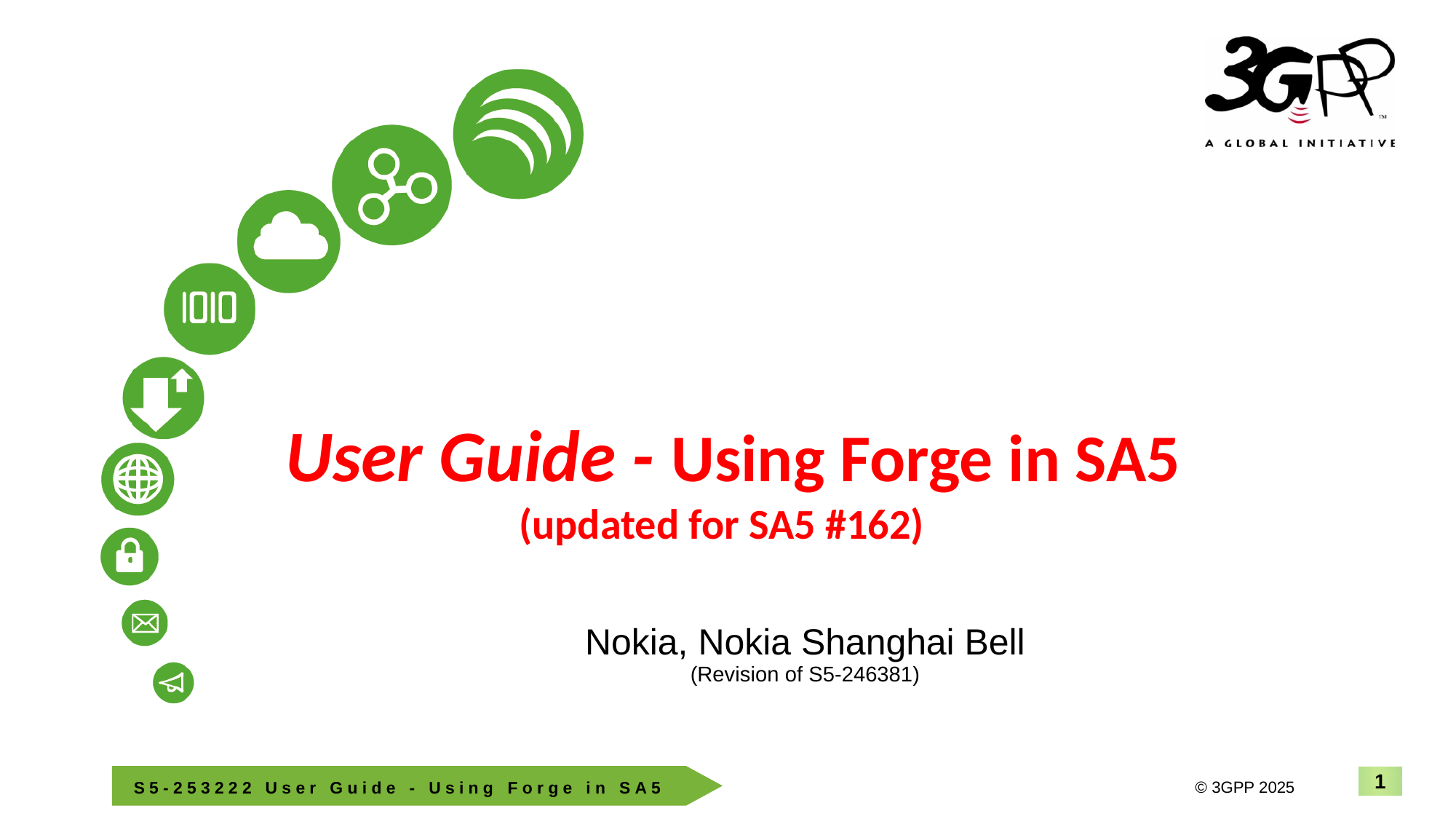

# User Guide - Using Forge in SA5 (updated for SA5 #162)

Nokia, Nokia Shanghai Bell
(Revision of S5-246381)